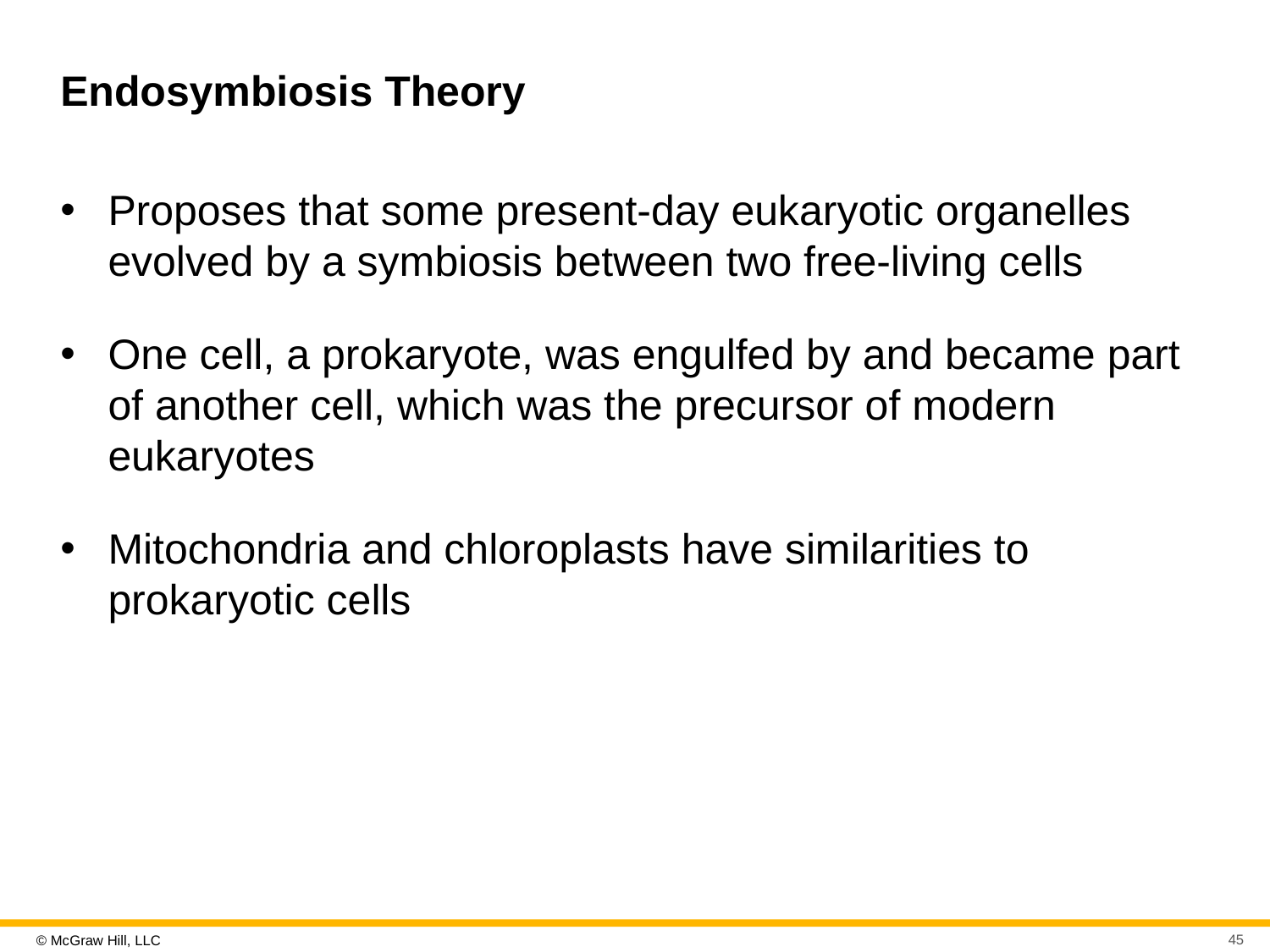

# Endosymbiosis Theory
Proposes that some present-day eukaryotic organelles evolved by a symbiosis between two free-living cells
One cell, a prokaryote, was engulfed by and became part of another cell, which was the precursor of modern eukaryotes
Mitochondria and chloroplasts have similarities to prokaryotic cells
45